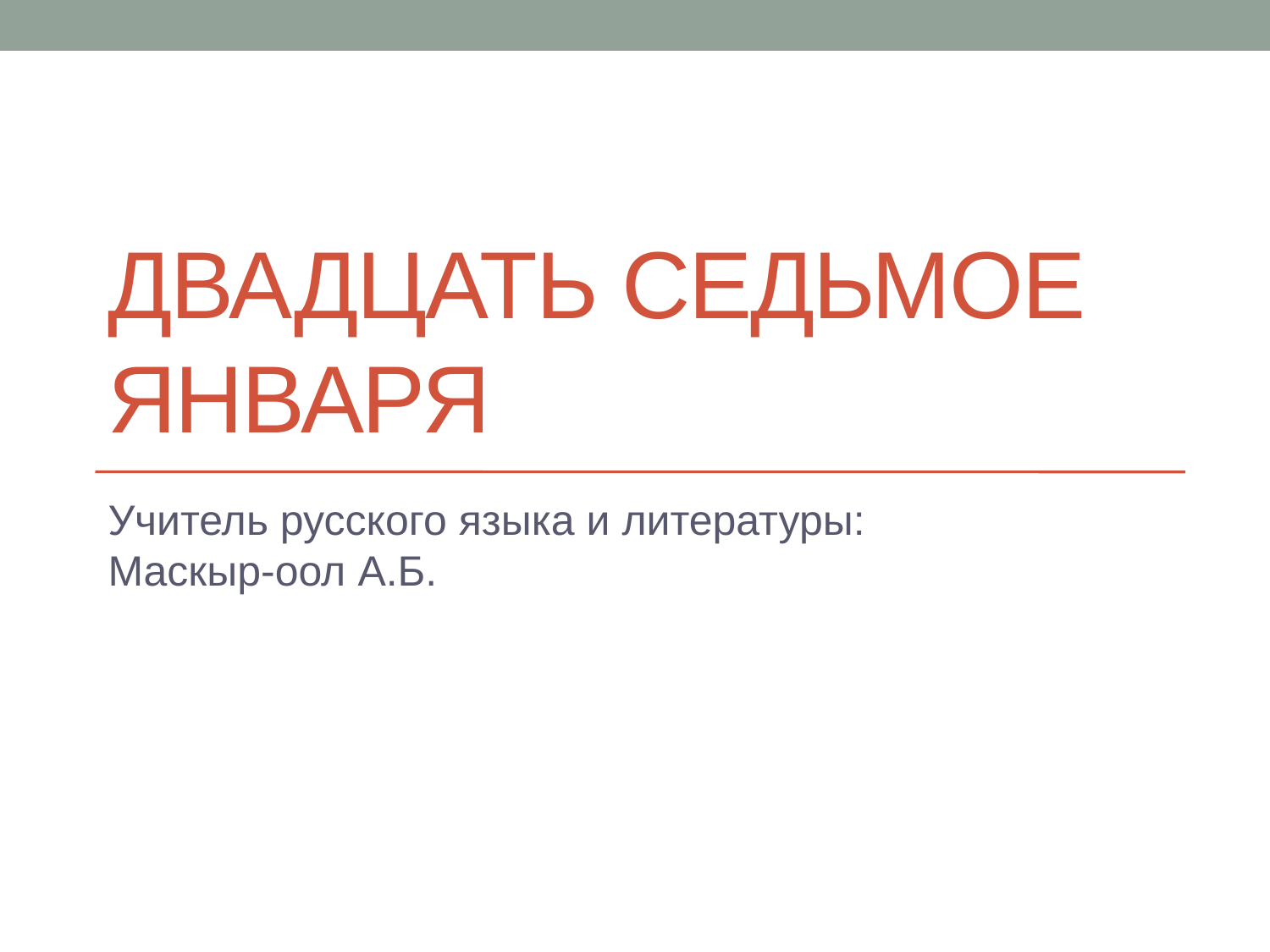

# Двадцать седьмое января
Учитель русского языка и литературы: Маскыр-оол А.Б.